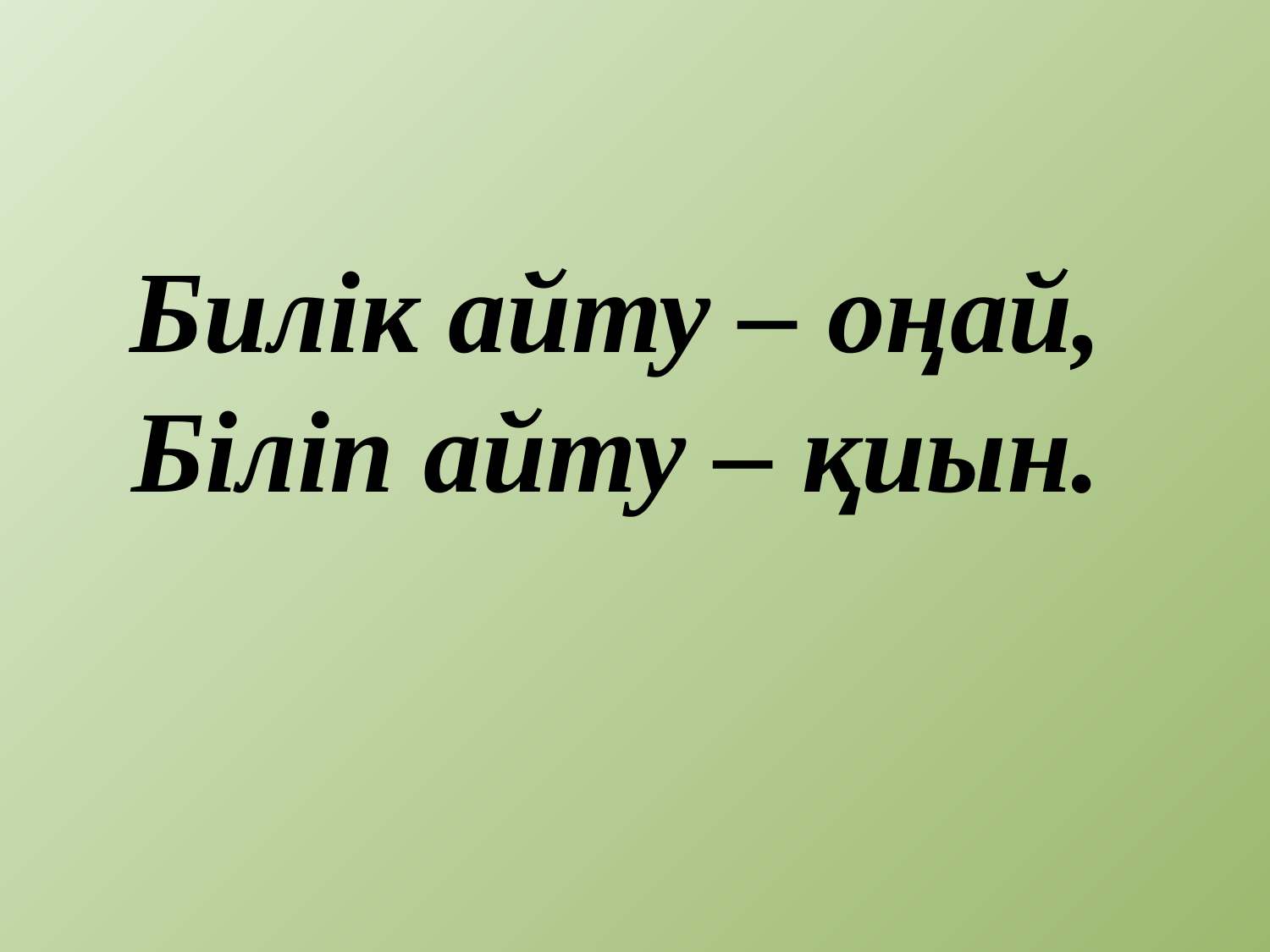

# Билік айту – оңай, Біліп айту – қиын.